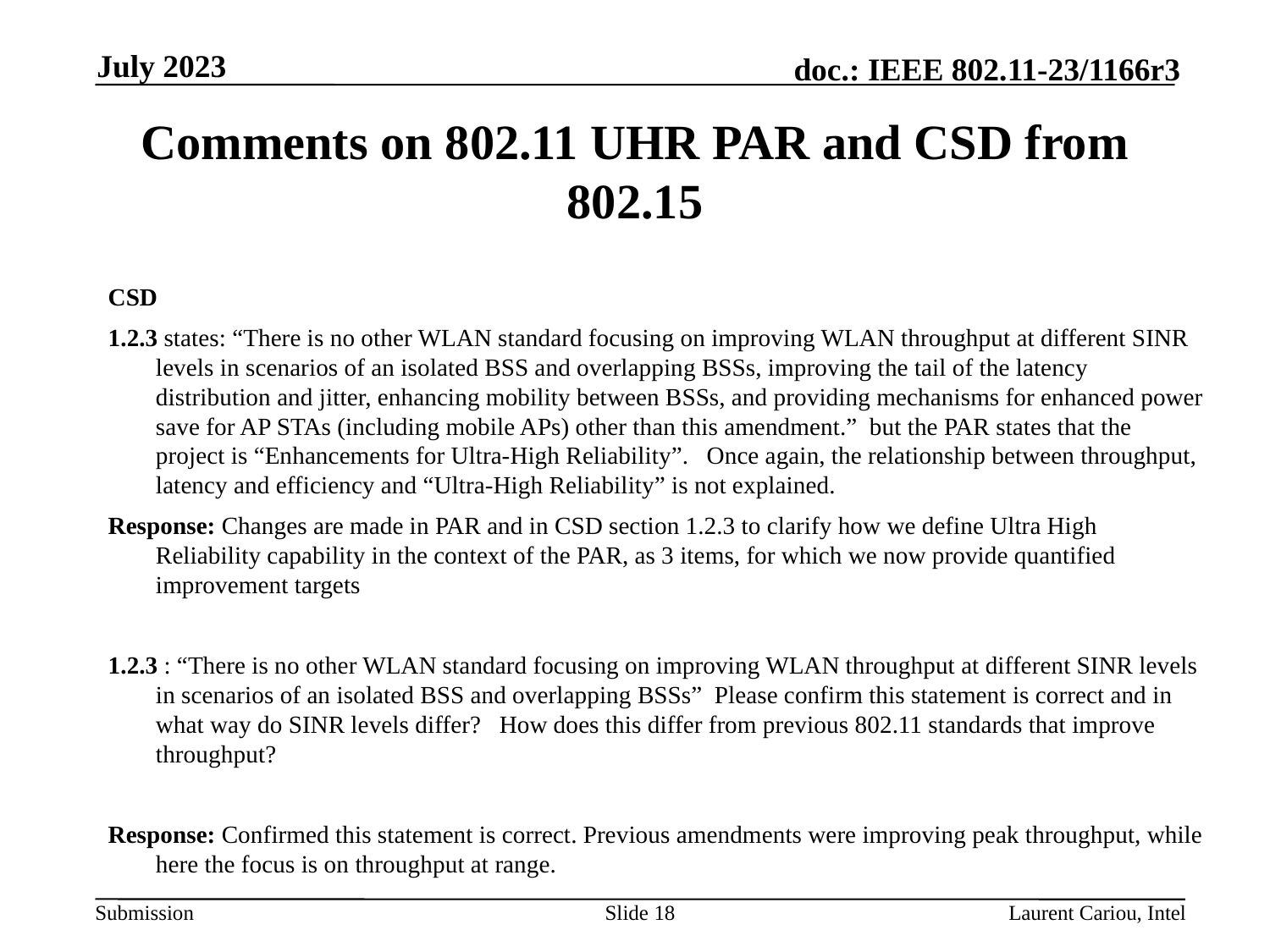

July 2023
# Comments on 802.11 UHR PAR and CSD from 802.15
CSD
1.2.3 states: “There is no other WLAN standard focusing on improving WLAN throughput at different SINR levels in scenarios of an isolated BSS and overlapping BSSs, improving the tail of the latency distribution and jitter, enhancing mobility between BSSs, and providing mechanisms for enhanced power save for AP STAs (including mobile APs) other than this amendment.”  but the PAR states that the project is “Enhancements for Ultra-High Reliability”.   Once again, the relationship between throughput, latency and efficiency and “Ultra-High Reliability” is not explained.
Response: Changes are made in PAR and in CSD section 1.2.3 to clarify how we define Ultra High Reliability capability in the context of the PAR, as 3 items, for which we now provide quantified improvement targets

1.2.3 : “There is no other WLAN standard focusing on improving WLAN throughput at different SINR levels in scenarios of an isolated BSS and overlapping BSSs”  Please confirm this statement is correct and in what way do SINR levels differ?   How does this differ from previous 802.11 standards that improve throughput?

Response: Confirmed this statement is correct. Previous amendments were improving peak throughput, while here the focus is on throughput at range.
Slide 18
Laurent Cariou, Intel